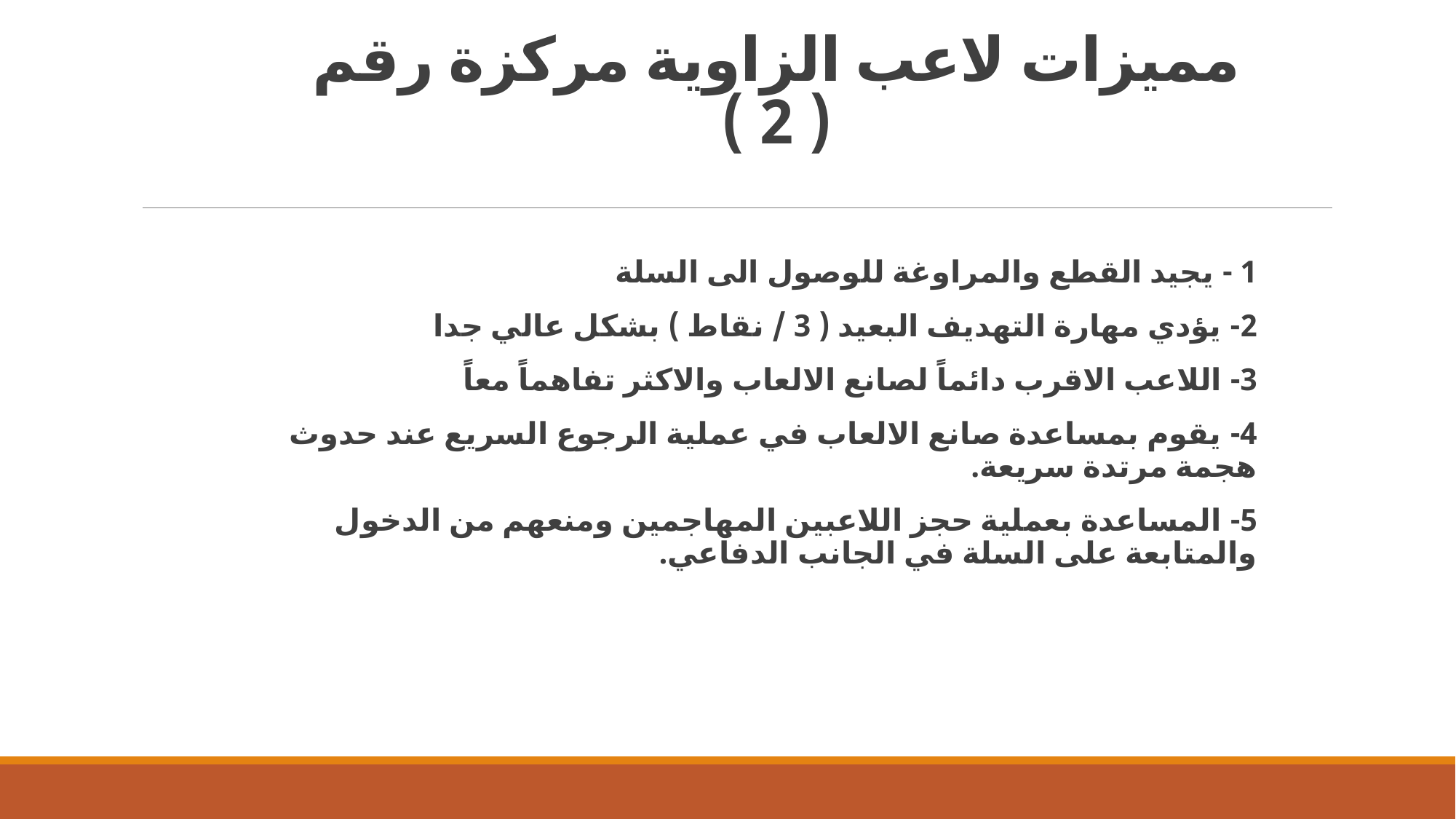

# مميزات لاعب الزاوية مركزة رقم ( 2 )
1 - يجيد القطع والمراوغة للوصول الى السلة
2- يؤدي مهارة التهديف البعيد ( 3 / نقاط ) بشكل عالي جدا
3- اللاعب الاقرب دائماً لصانع الالعاب والاكثر تفاهماً معاً
4- يقوم بمساعدة صانع الالعاب في عملية الرجوع السريع عند حدوث هجمة مرتدة سريعة.
5- المساعدة بعملية حجز اللاعبين المهاجمين ومنعهم من الدخول والمتابعة على السلة في الجانب الدفاعي.